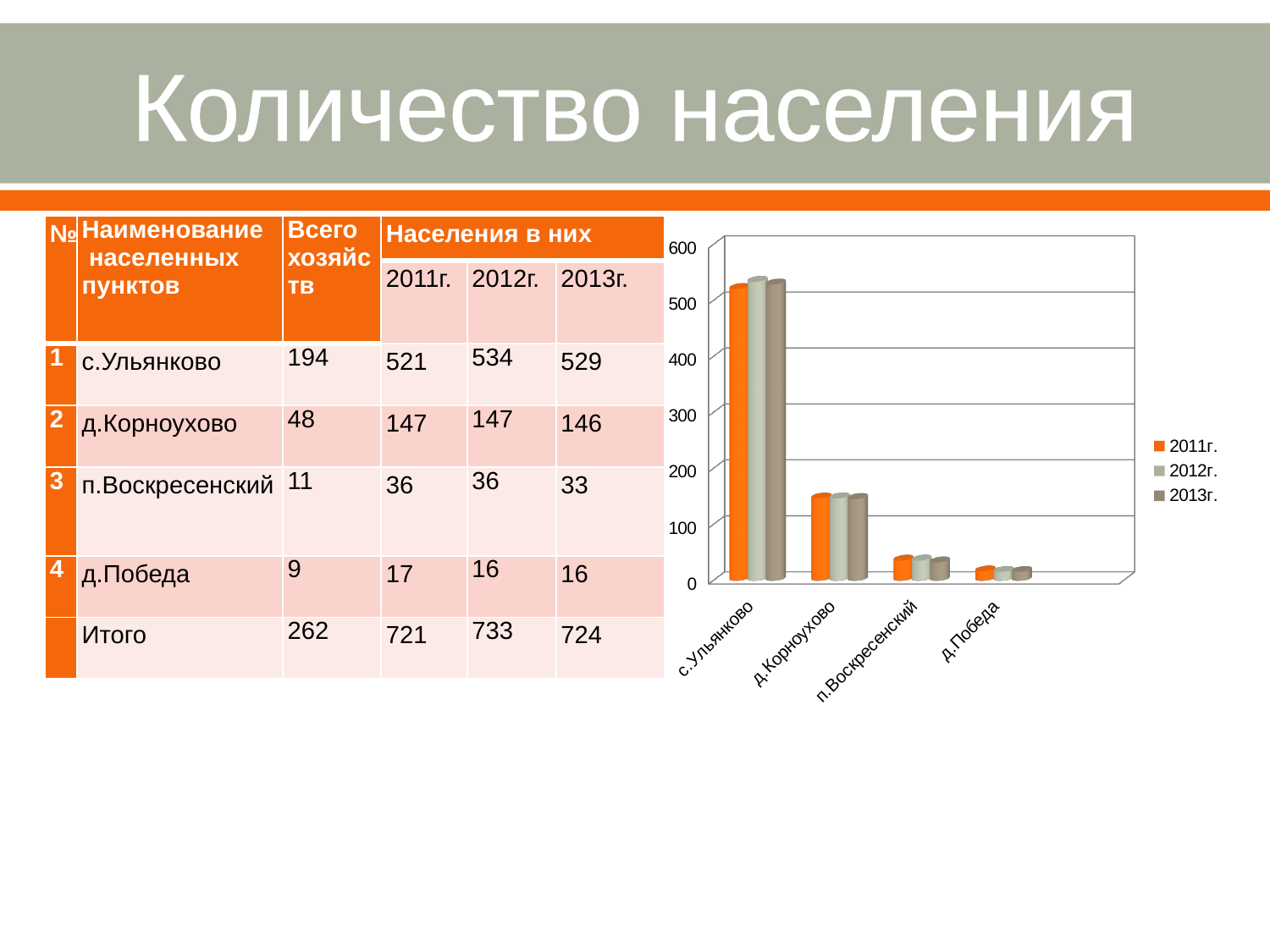

# Количество населения
| № | Наименование населенных пунктов | Всего хозяйств | Населения в них |  |  |
| --- | --- | --- | --- | --- | --- |
|  |  |  | 2011г. | 2012г. | 2013г. |
| 1 | с.Ульянково | 194 | 521 | 534 | 529 |
| 2 | д.Корноухово | 48 | 147 | 147 | 146 |
| 3 | п.Воскресенский | 11 | 36 | 36 | 33 |
| 4 | д.Победа | 9 | 17 | 16 | 16 |
|  | Итого | 262 | 721 | 733 | 724 |

[unsupported chart]